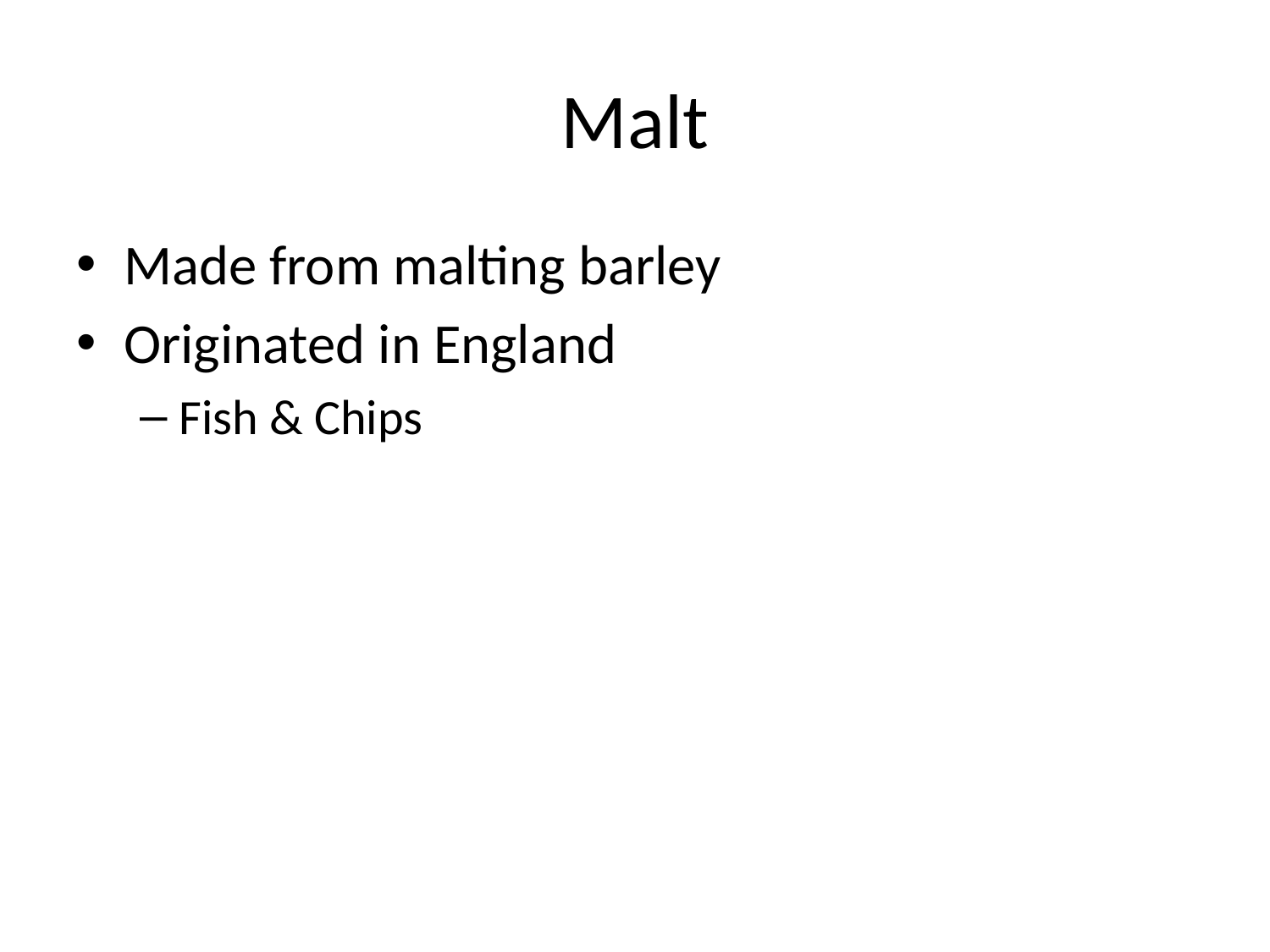

# Malt
Made from malting barley
Originated in England
Fish & Chips